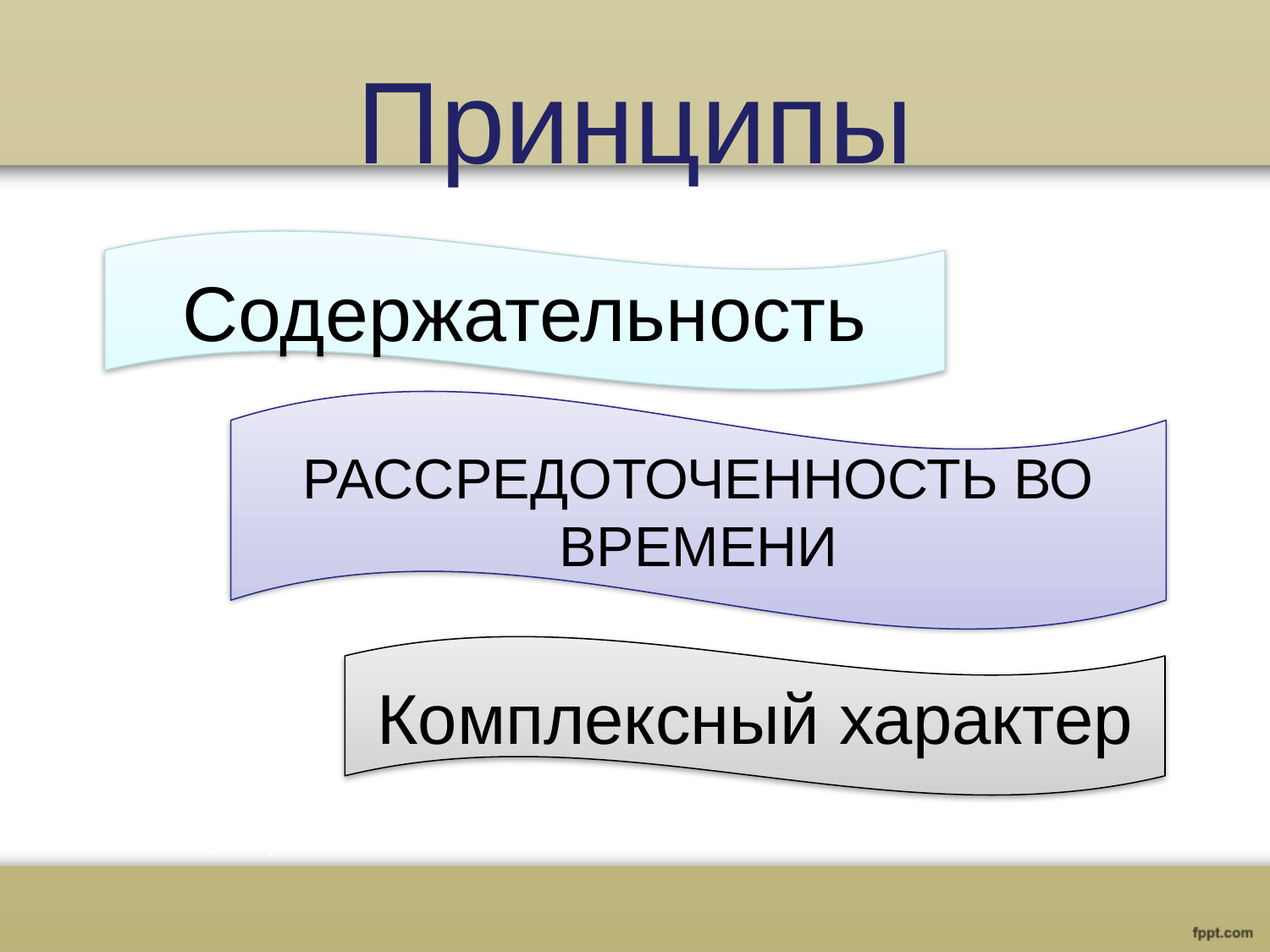

# Принципы

Содержательность
Рассредоточенность во времени
Комплексный характер